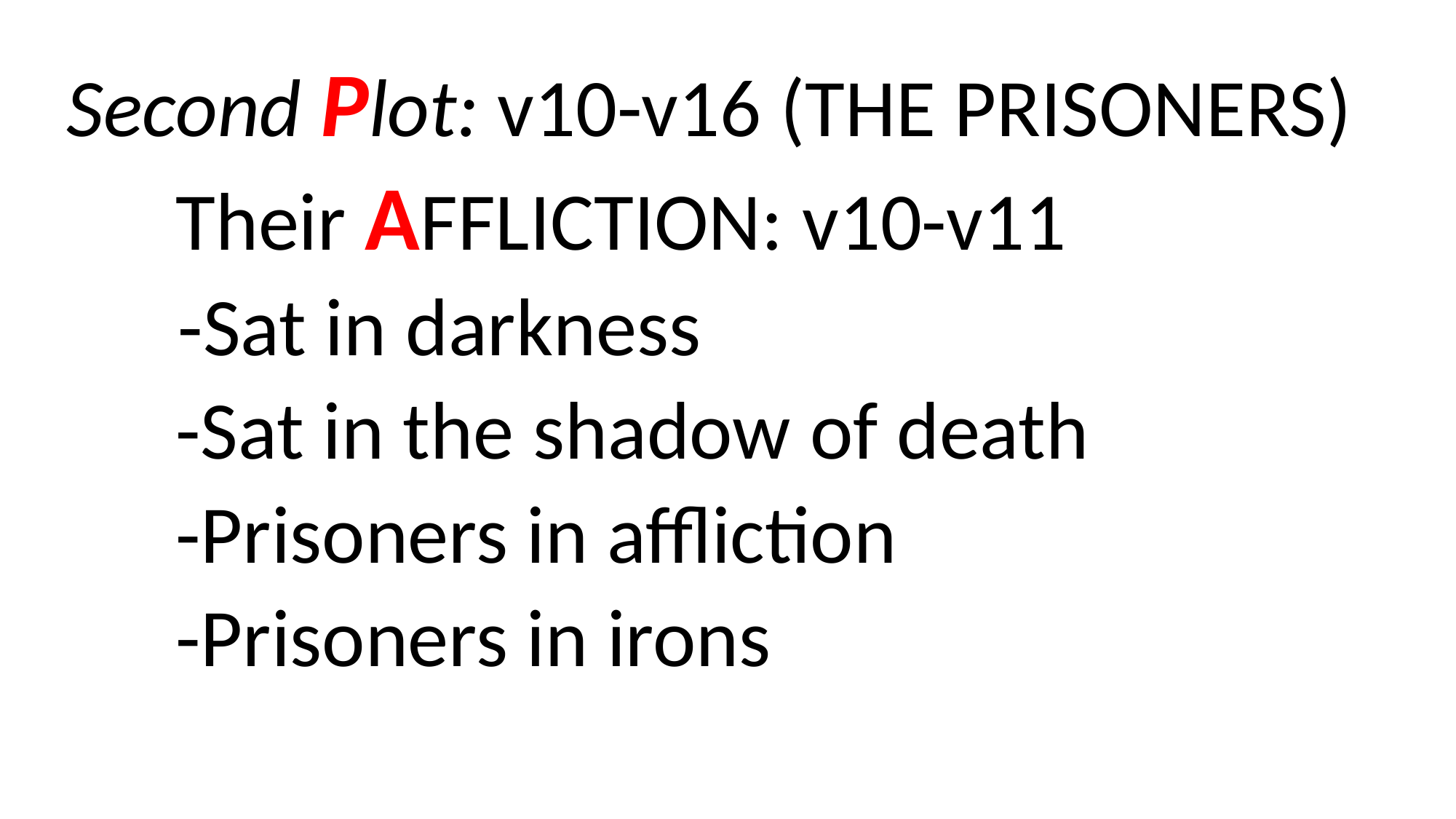

Second Plot: v10-v16 (THE PRISONERS)
	Their AFFLICTION: v10-v11
      -Sat in darkness
	-Sat in the shadow of death
	-Prisoners in affliction
	-Prisoners in irons